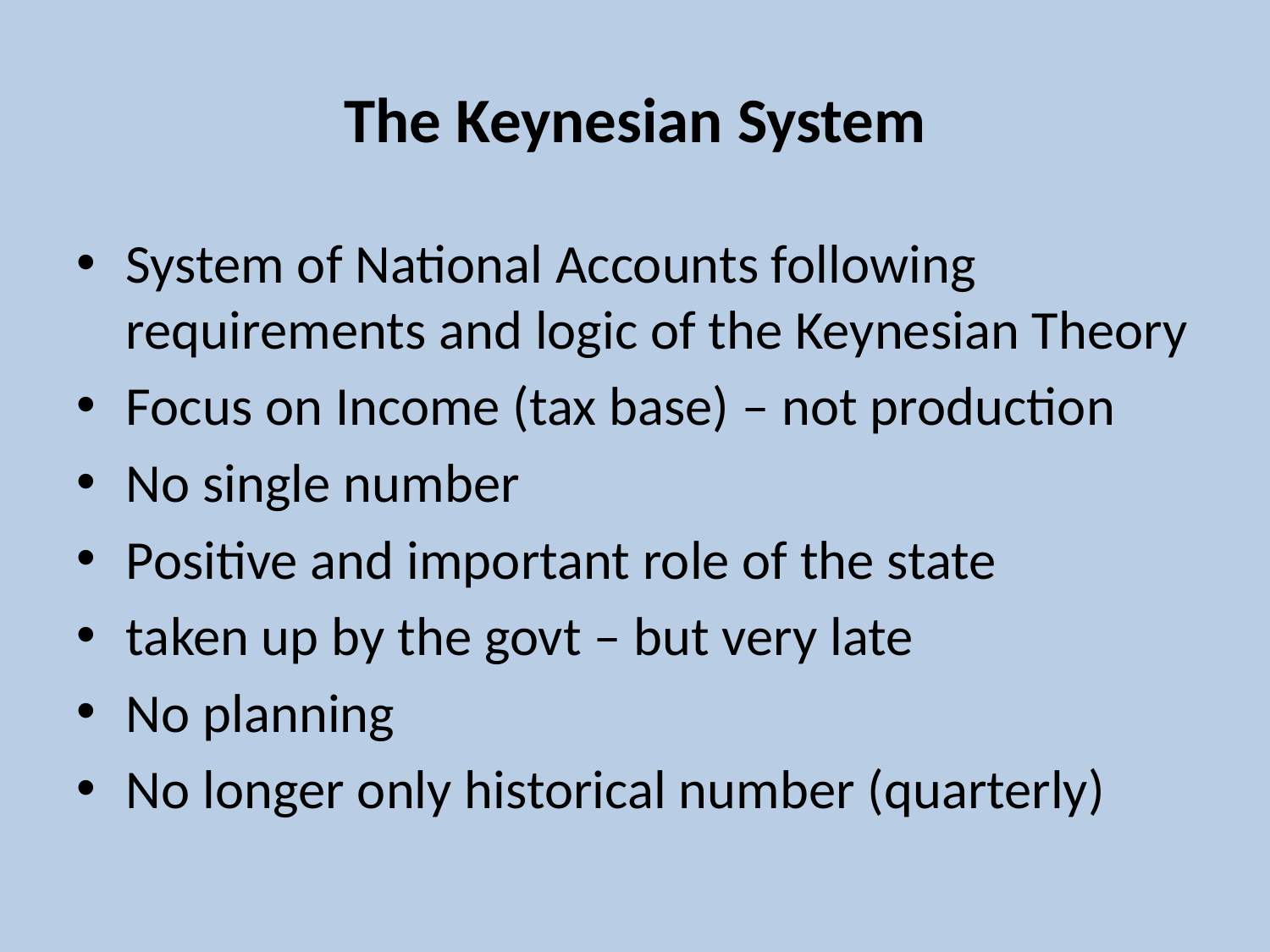

# The Keynesian System
System of National Accounts following requirements and logic of the Keynesian Theory
Focus on Income (tax base) – not production
No single number
Positive and important role of the state
taken up by the govt – but very late
No planning
No longer only historical number (quarterly)